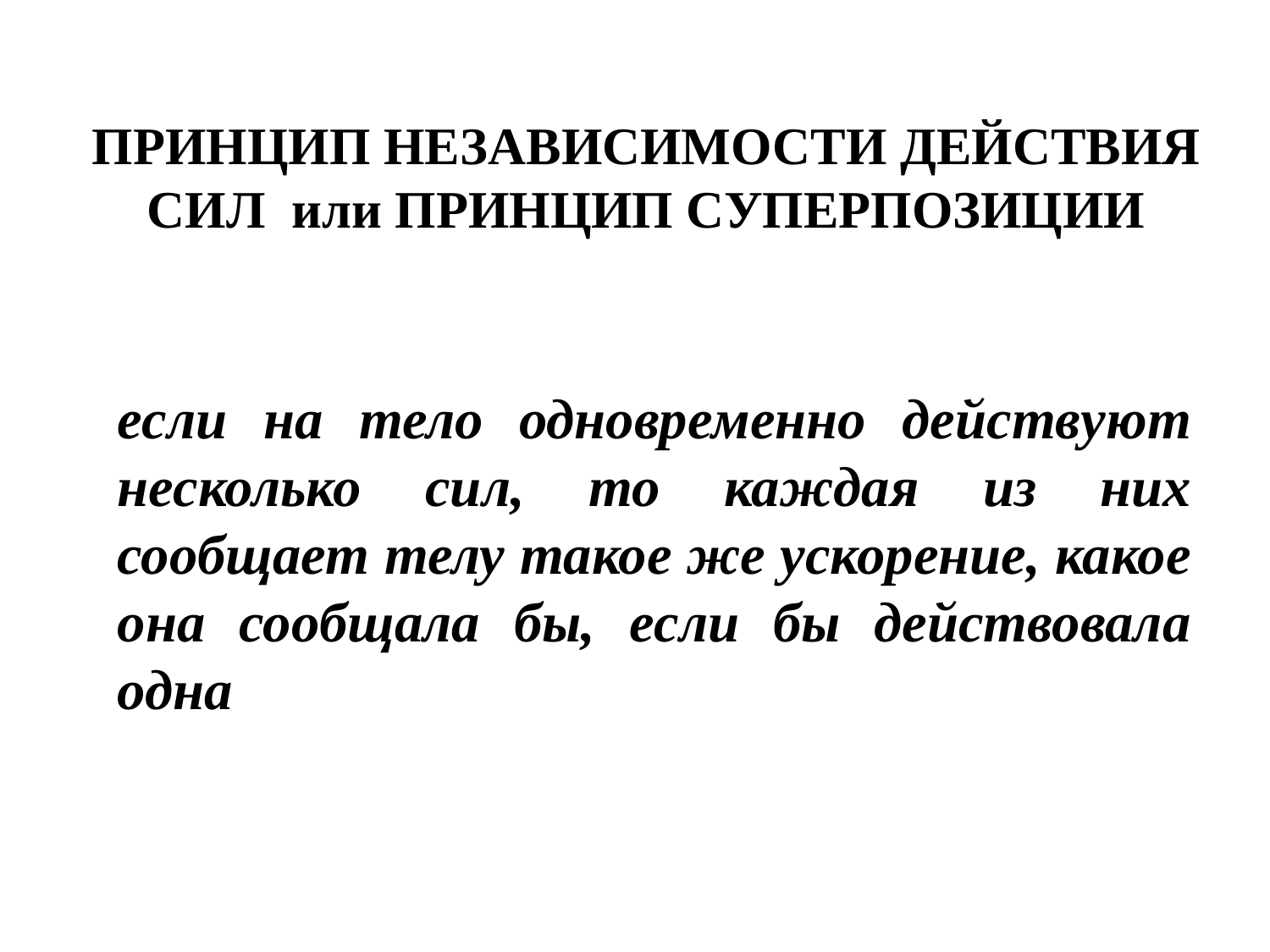

# ПРИНЦИП НЕЗАВИСИМОСТИ ДЕЙСТВИЯ СИЛ  или ПРИНЦИП СУПЕРПОЗИЦИИ
если на тело одновременно действуют несколько сил, то каждая из них сообщает телу такое же ускорение, какое она сообщала бы, если бы действовала одна